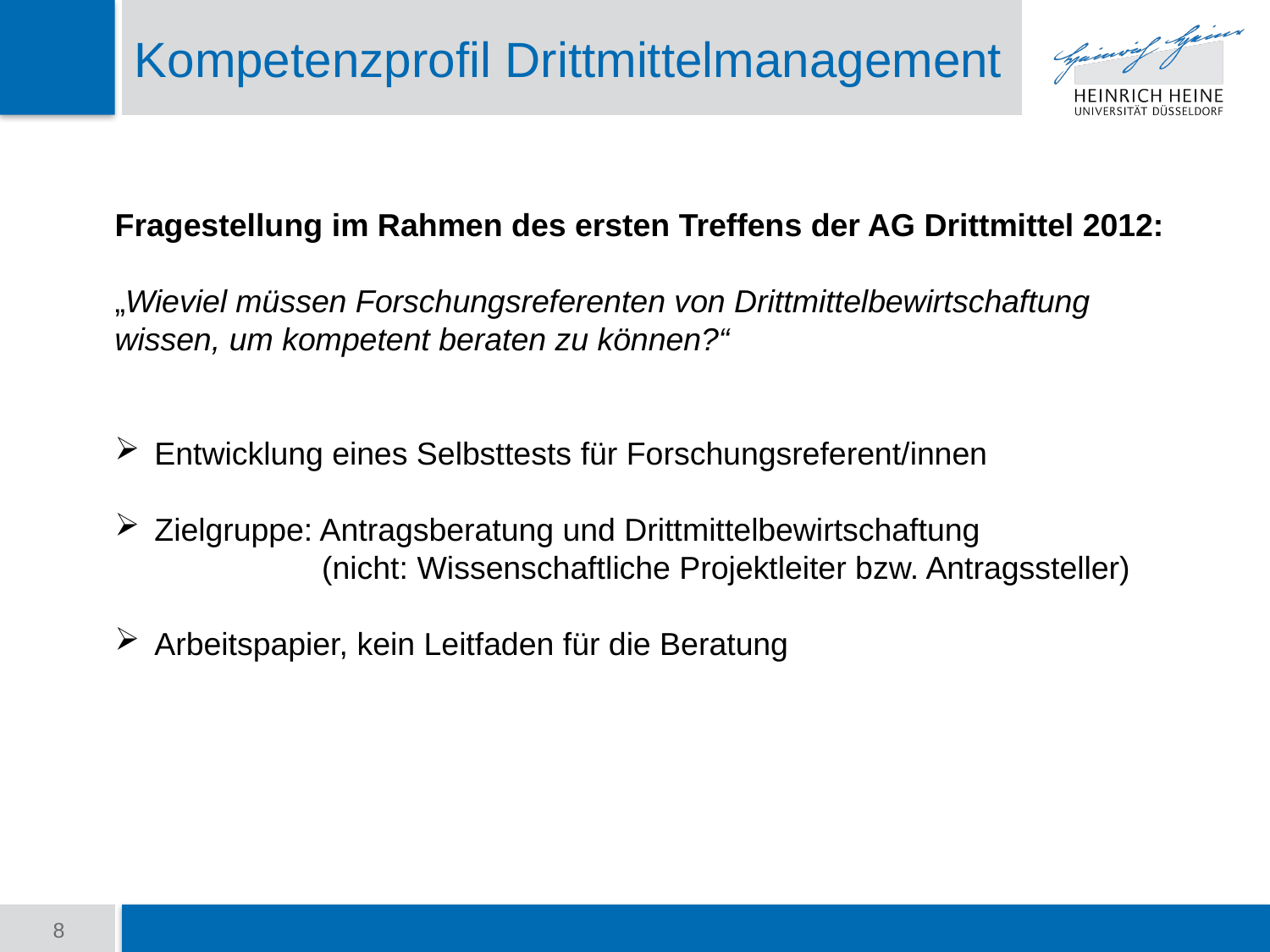

# Kompetenzprofil Drittmittelmanagement

Fragestellung im Rahmen des ersten Treffens der AG Drittmittel 2012:

„Wieviel müssen Forschungsreferenten von Drittmittelbewirtschaftung wissen, um kompetent beraten zu können?“

Entwicklung eines Selbsttests für Forschungsreferent/innen

Zielgruppe: Antragsberatung und Drittmittelbewirtschaftung
	         (nicht: Wissenschaftliche Projektleiter bzw. Antragssteller)

Arbeitspapier, kein Leitfaden für die Beratung

8